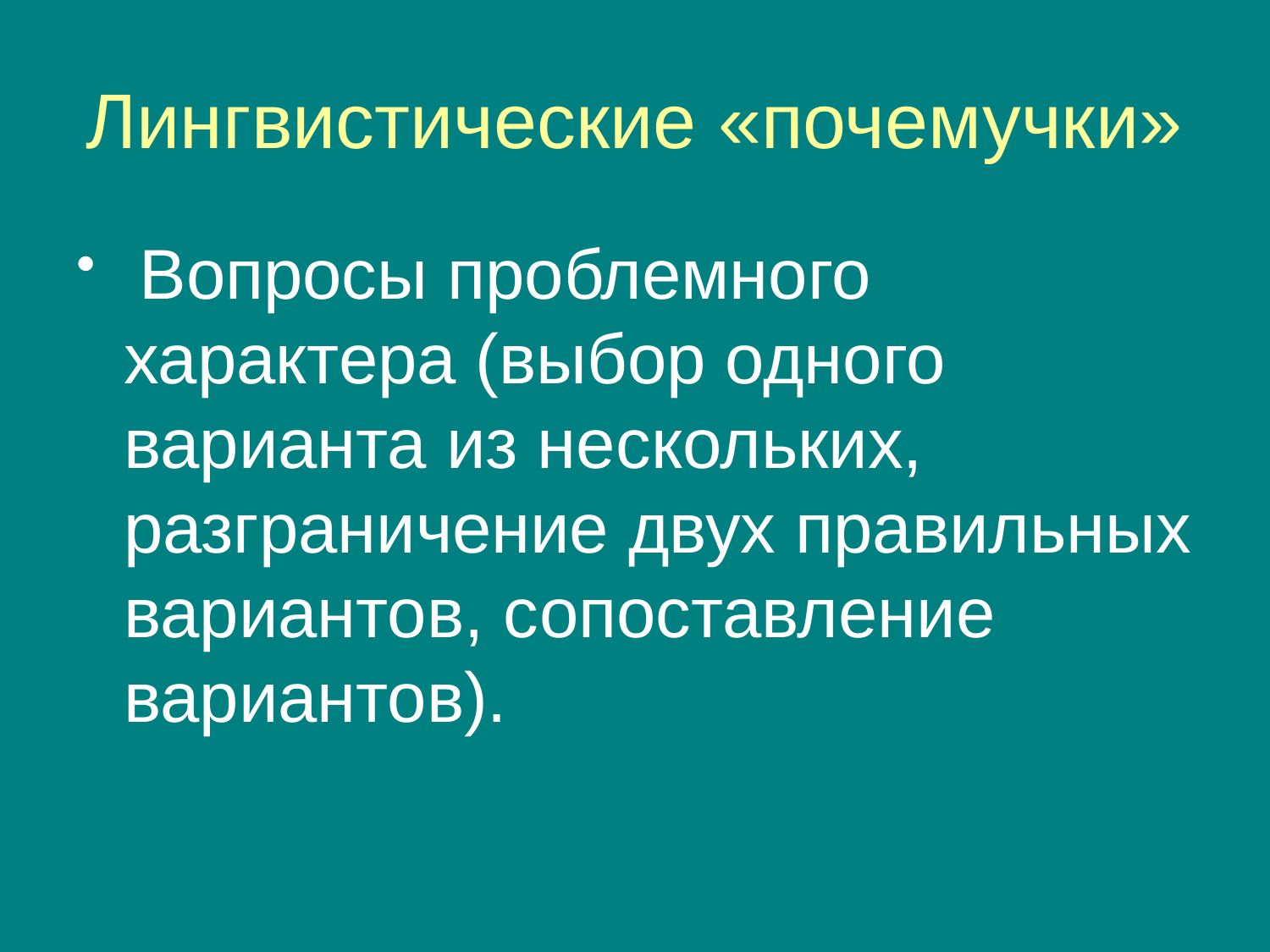

# Лингвистические «почемучки»
 Вопросы проблемного характера (выбор одного варианта из нескольких, разграничение двух правильных вариантов, сопоставление вариантов).